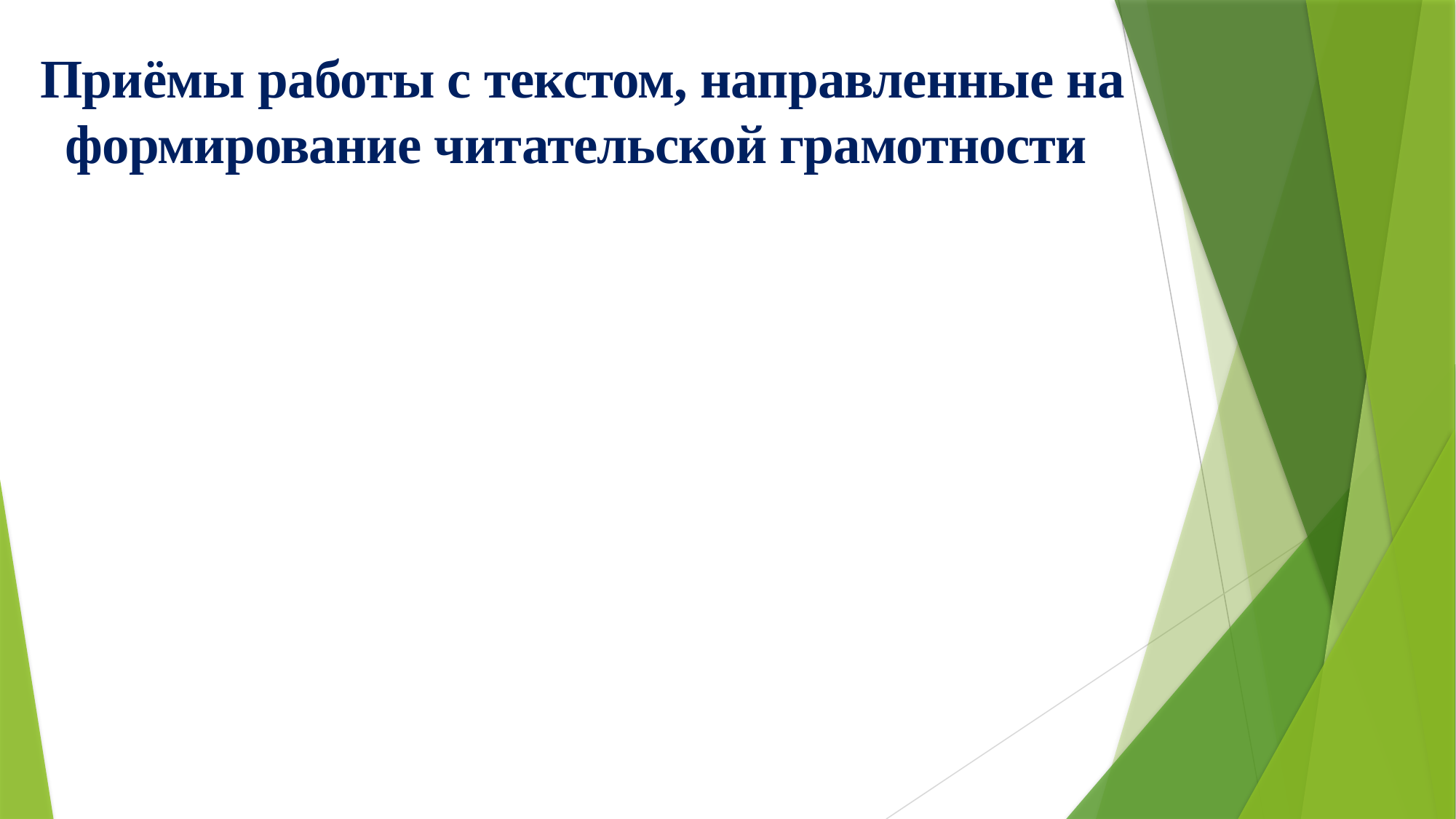

Приёмы работы с текстом, направленные на
формирование читательской грамотности